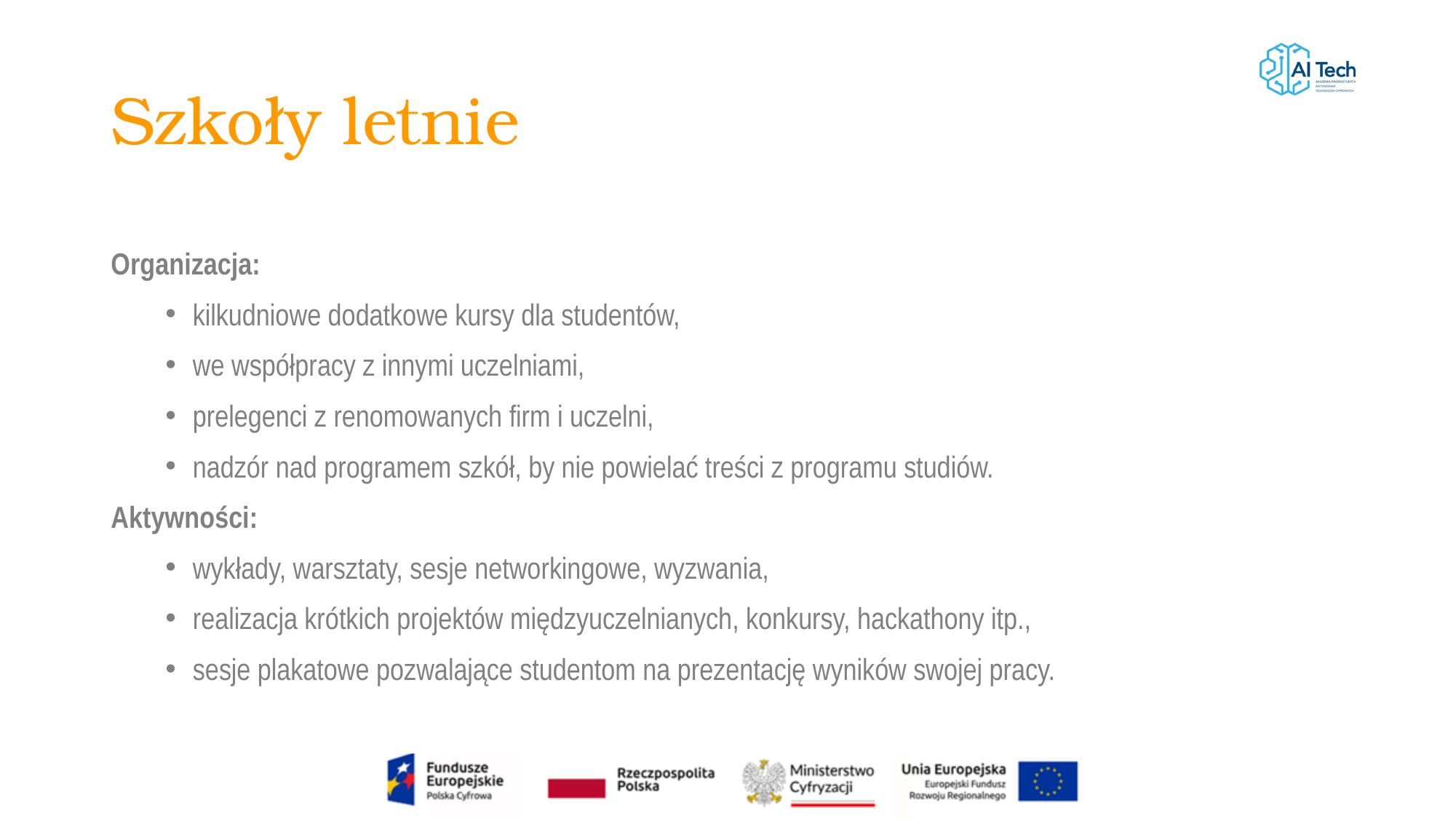

# Szkoły letnie
Organizacja:
kilkudniowe dodatkowe kursy dla studentów,
we współpracy z innymi uczelniami,
prelegenci z renomowanych firm i uczelni,
nadzór nad programem szkół, by nie powielać treści z programu studiów.
Aktywności:
wykłady, warsztaty, sesje networkingowe, wyzwania,
realizacja krótkich projektów międzyuczelnianych, konkursy, hackathony itp.,
sesje plakatowe pozwalające studentom na prezentację wyników swojej pracy.